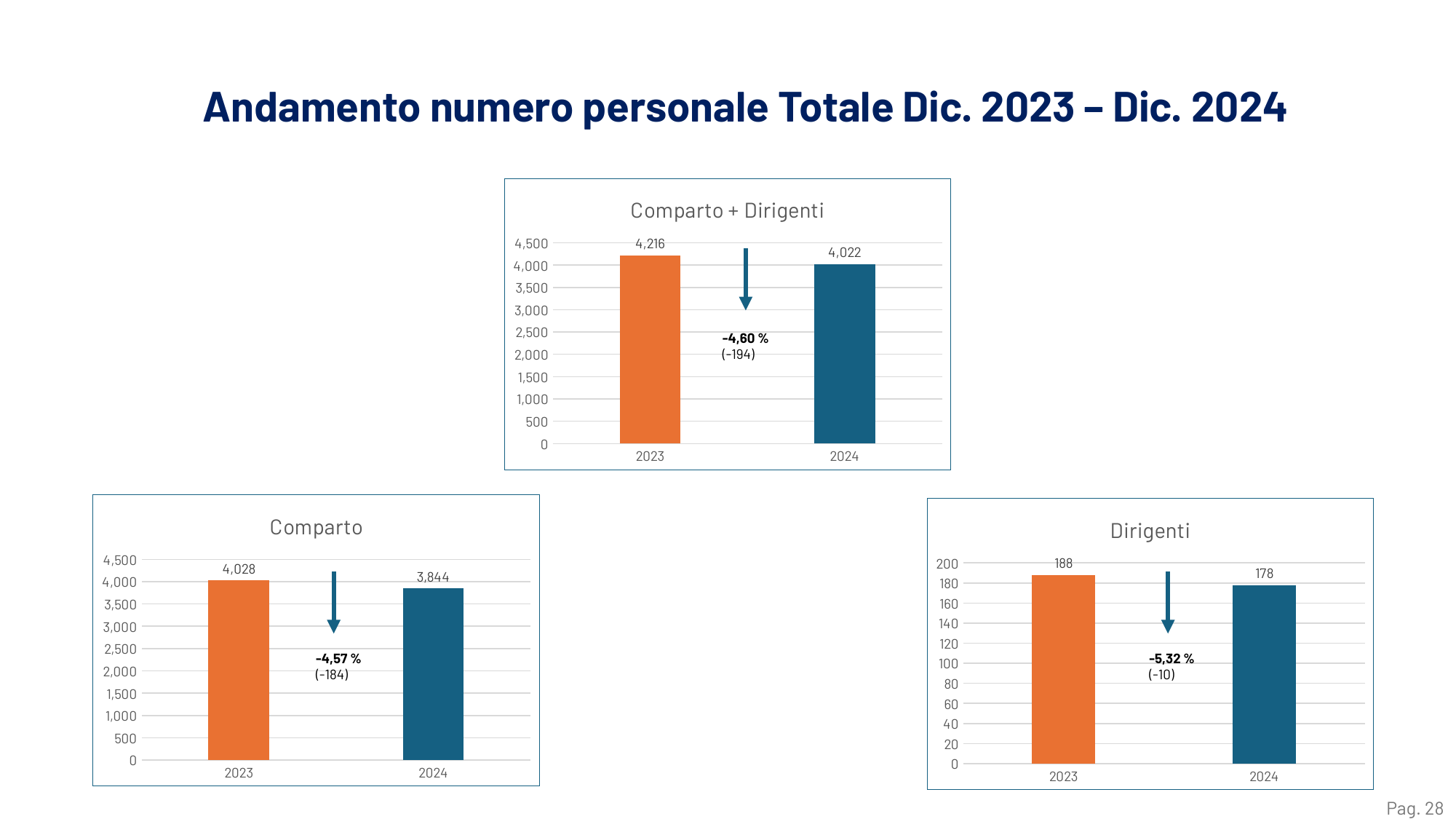

Andamento numero personale Totale Dic. 2023 – Dic. 2024

### Chart:

| Category | Comparto + Dirigenti |
|---|---|
| 2023 | 4216.0 |
| 2024 | 4022.0 |
-4,60 %
(-194)

### Chart:

| Category | Comparto |
|---|---|
| 2023 | 4028.0 |
| 2024 | 3844.0 |

### Chart:

| Category | Dirigenti |
|---|---|
| 2023 | 188.0 |
| 2024 | 178.0 |
-4,57 %
(-184)

-5,32 %
(-10)

Pag. 28